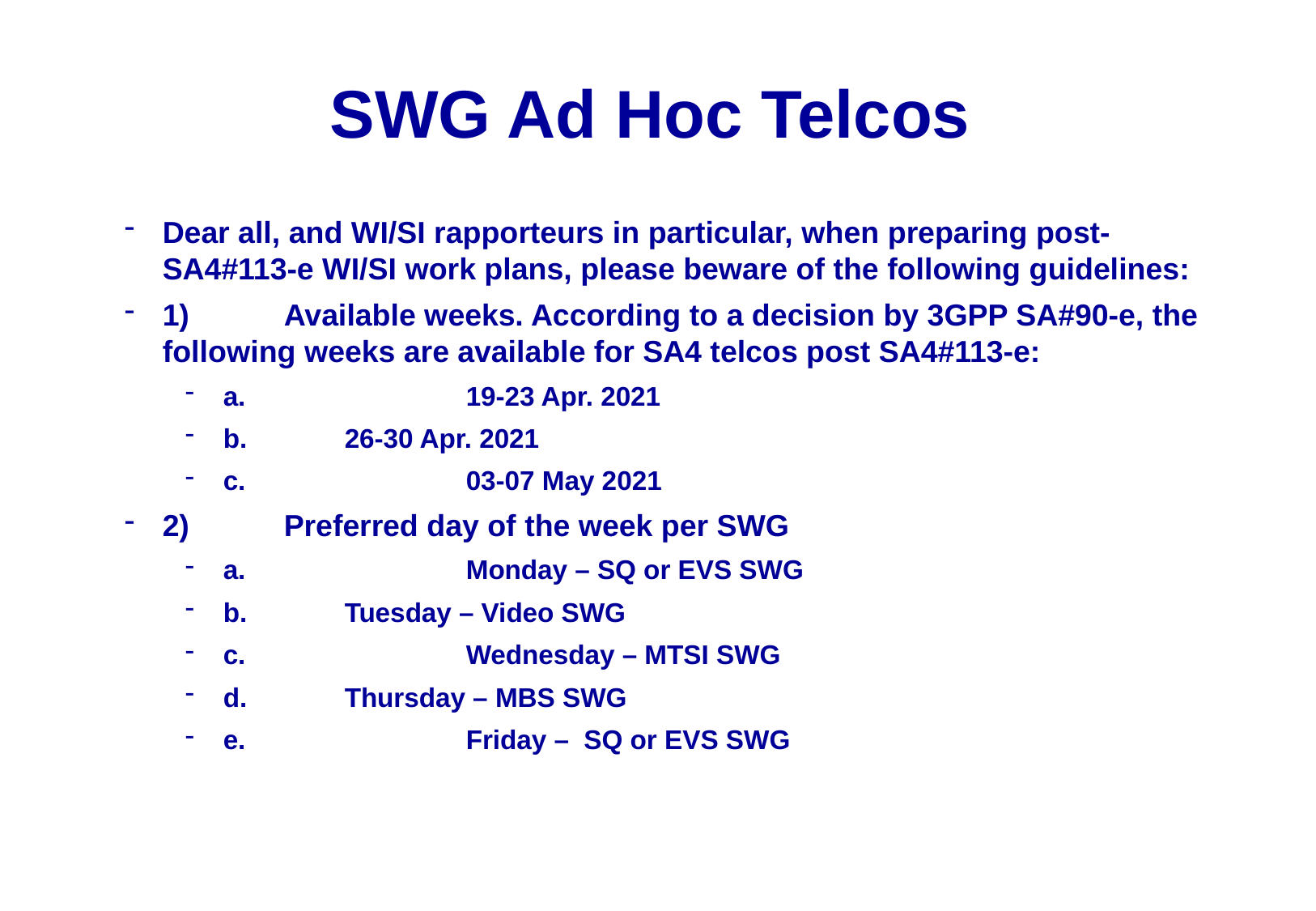

# SWG Ad Hoc Telcos

Dear all, and WI/SI rapporteurs in particular, when preparing post-SA4#113-e WI/SI work plans, please beware of the following guidelines:
1)	Available weeks. According to a decision by 3GPP SA#90-e, the following weeks are available for SA4 telcos post SA4#113-e:
a.		19-23 Apr. 2021
b.	26-30 Apr. 2021
c.		03-07 May 2021
2)	Preferred day of the week per SWG
a.		Monday – SQ or EVS SWG
b.	Tuesday – Video SWG
c.		Wednesday – MTSI SWG
d.	Thursday – MBS SWG
e.		Friday –  SQ or EVS SWG